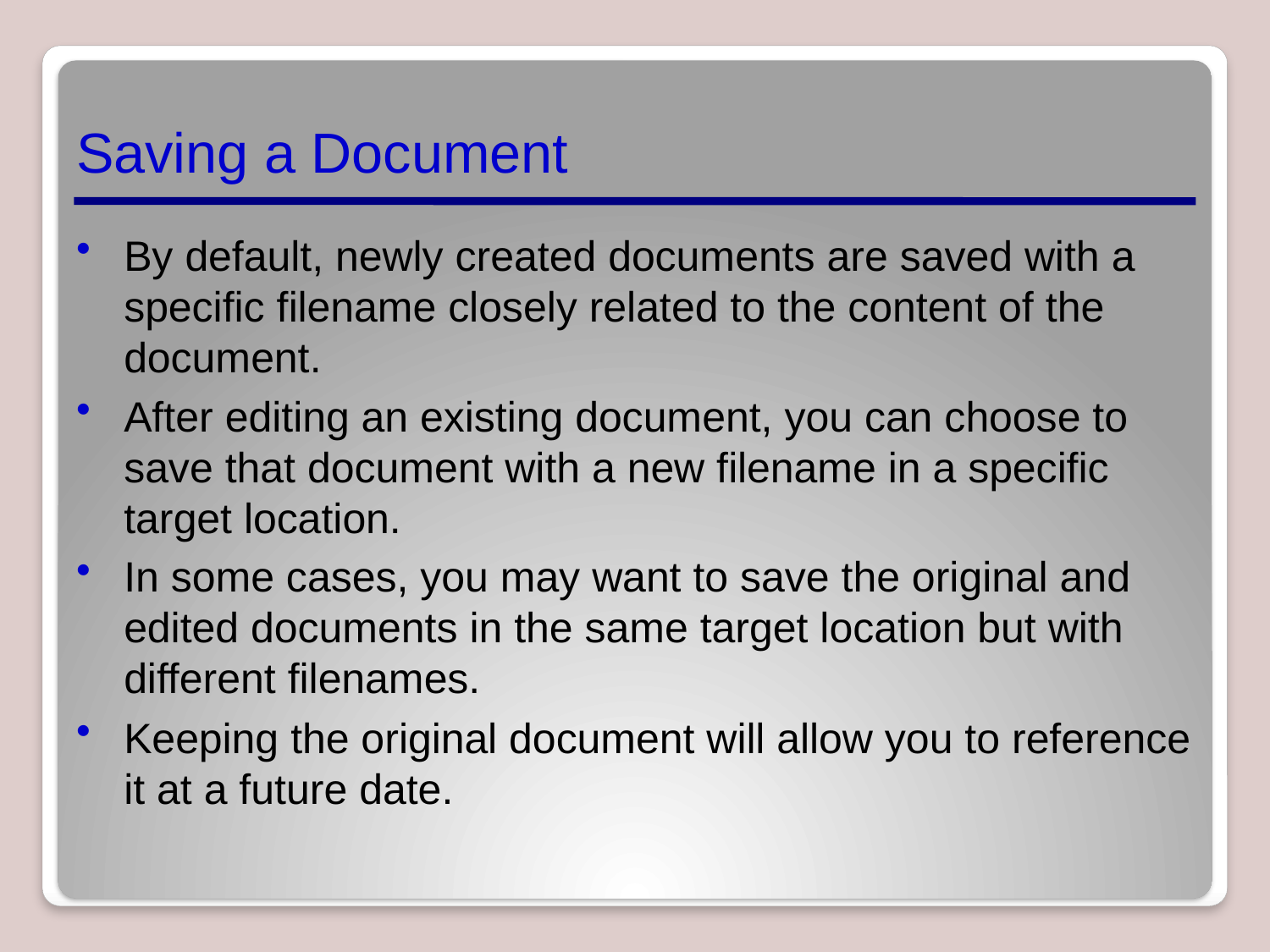

# Saving a Document
By default, newly created documents are saved with a specific filename closely related to the content of the document.
After editing an existing document, you can choose to save that document with a new filename in a specific target location.
In some cases, you may want to save the original and edited documents in the same target location but with different filenames.
Keeping the original document will allow you to reference it at a future date.